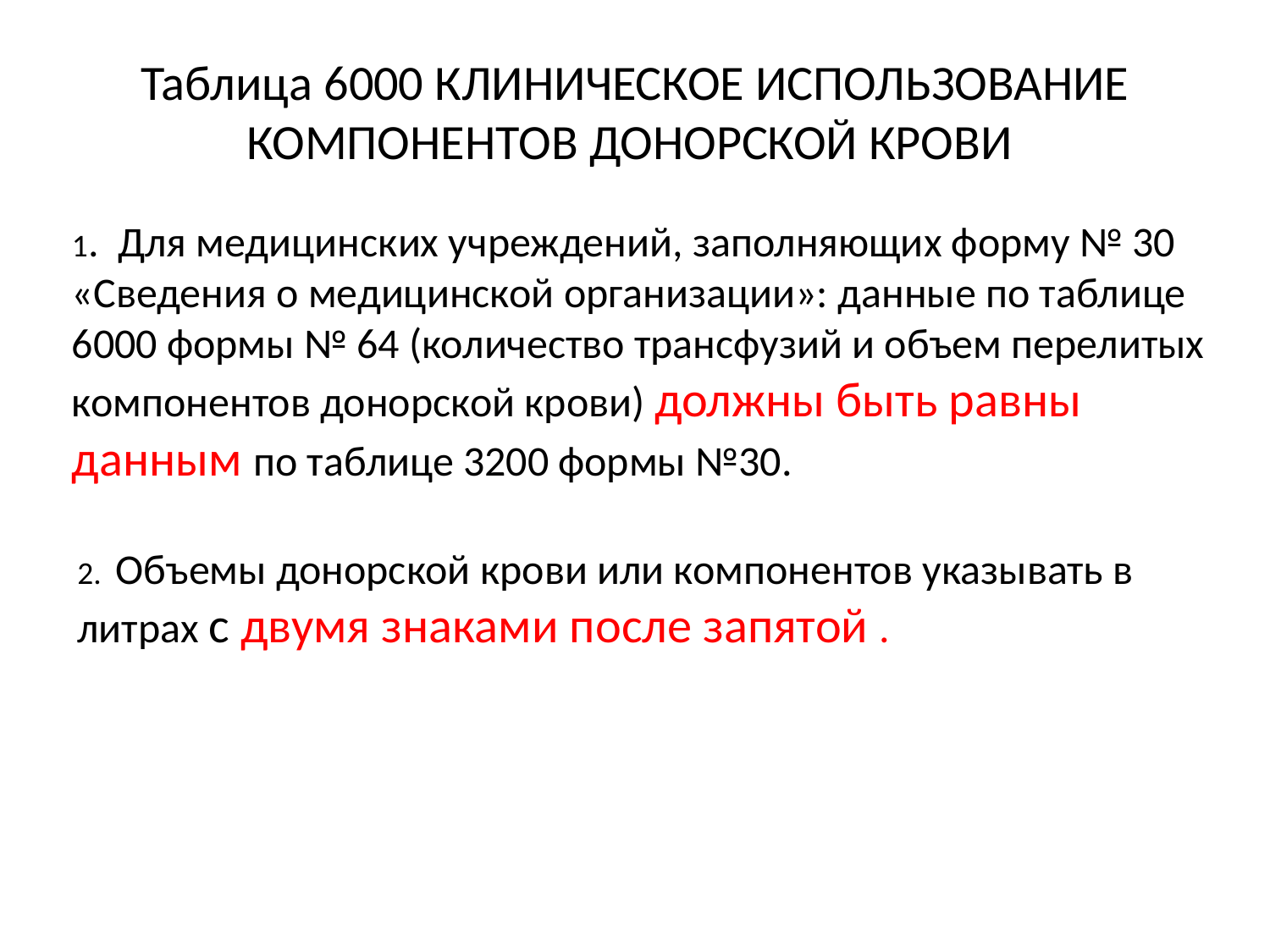

# Таблица 6000 КЛИНИЧЕСКОЕ ИСПОЛЬЗОВАНИЕ КОМПОНЕНТОВ ДОНОРСКОЙ КРОВИ
1.  Для медицинских учреждений, заполняющих форму № 30 «Сведения о медицинской организации»: данные по таблице 6000 формы № 64 (количество трансфузий и объем перелитых компонентов донорской крови) должны быть равны данным по таблице 3200 формы №30.
2.  Объемы донорской крови или компонентов указывать в литрах с двумя знаками после запятой .